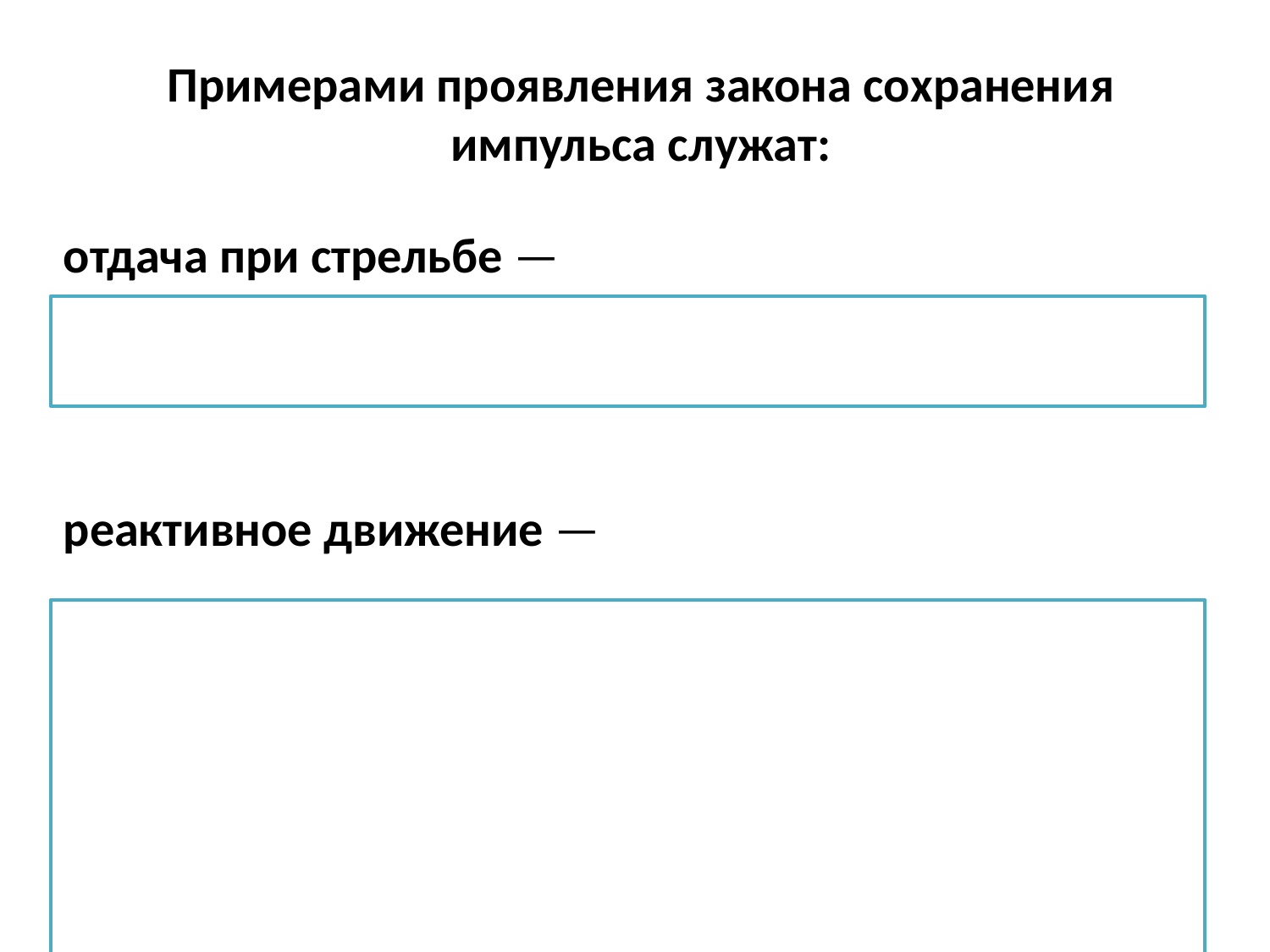

Примерами проявления закона сохранения импульса служат:
отдача при стрельбе —

реактивное движение —